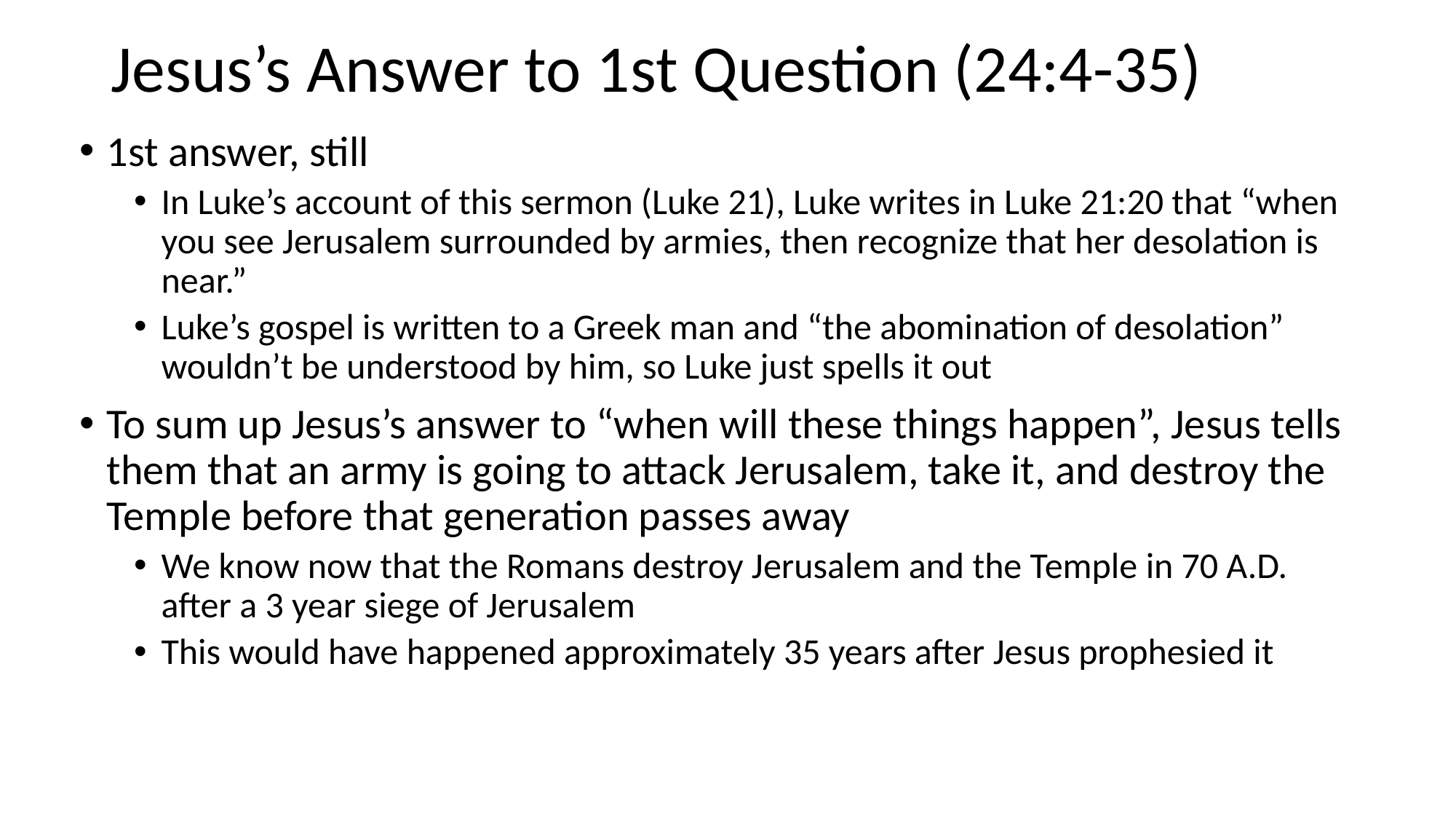

# Jesus’s Answer to 1st Question (24:4-35)
1st answer, still
In Luke’s account of this sermon (Luke 21), Luke writes in Luke 21:20 that “when you see Jerusalem surrounded by armies, then recognize that her desolation is near.”
Luke’s gospel is written to a Greek man and “the abomination of desolation” wouldn’t be understood by him, so Luke just spells it out
To sum up Jesus’s answer to “when will these things happen”, Jesus tells them that an army is going to attack Jerusalem, take it, and destroy the Temple before that generation passes away
We know now that the Romans destroy Jerusalem and the Temple in 70 A.D. after a 3 year siege of Jerusalem
This would have happened approximately 35 years after Jesus prophesied it